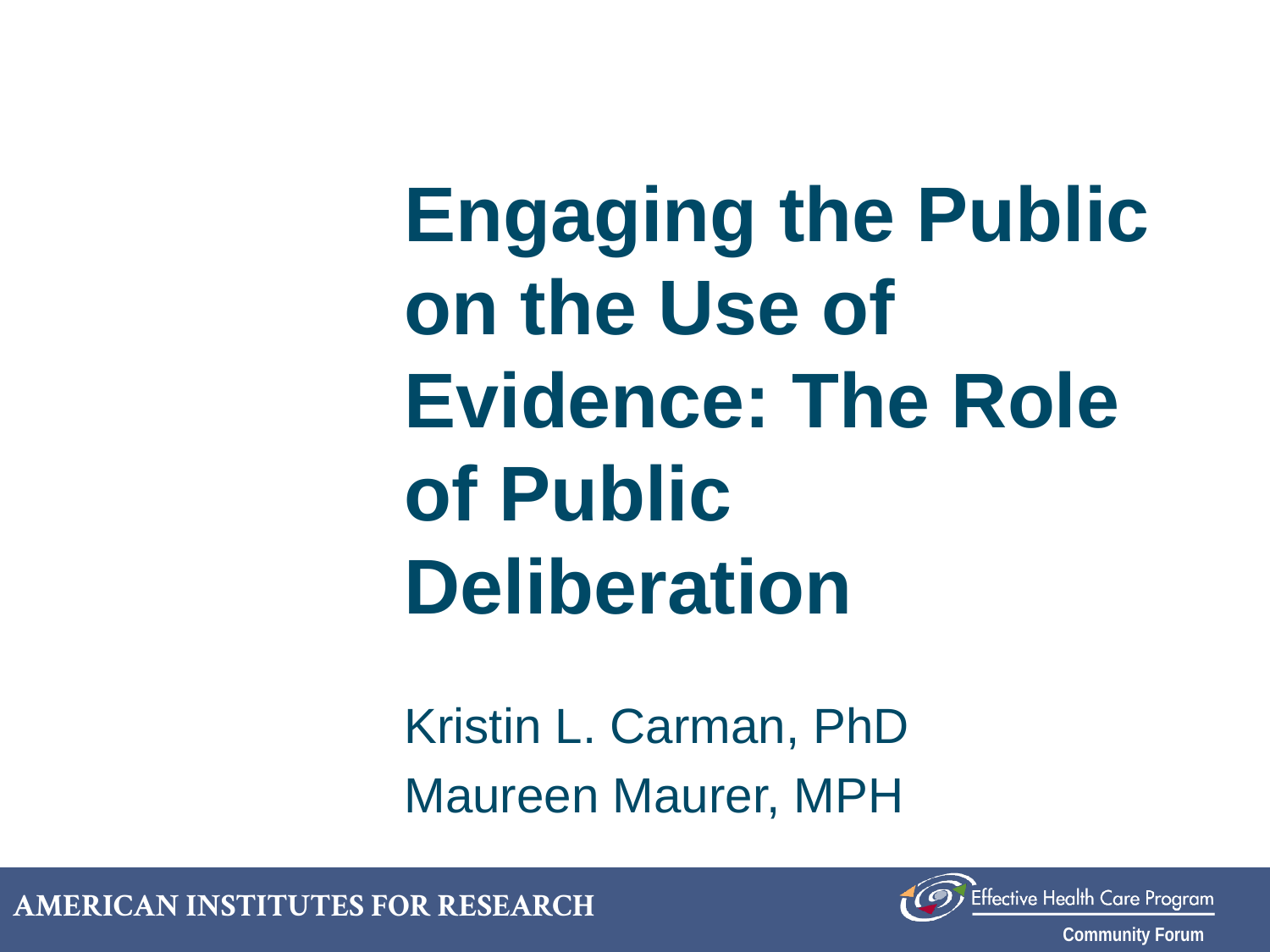

# Engaging the Public on the Use of Evidence: The Role of Public Deliberation
Kristin L. Carman, PhD
Maureen Maurer, MPH